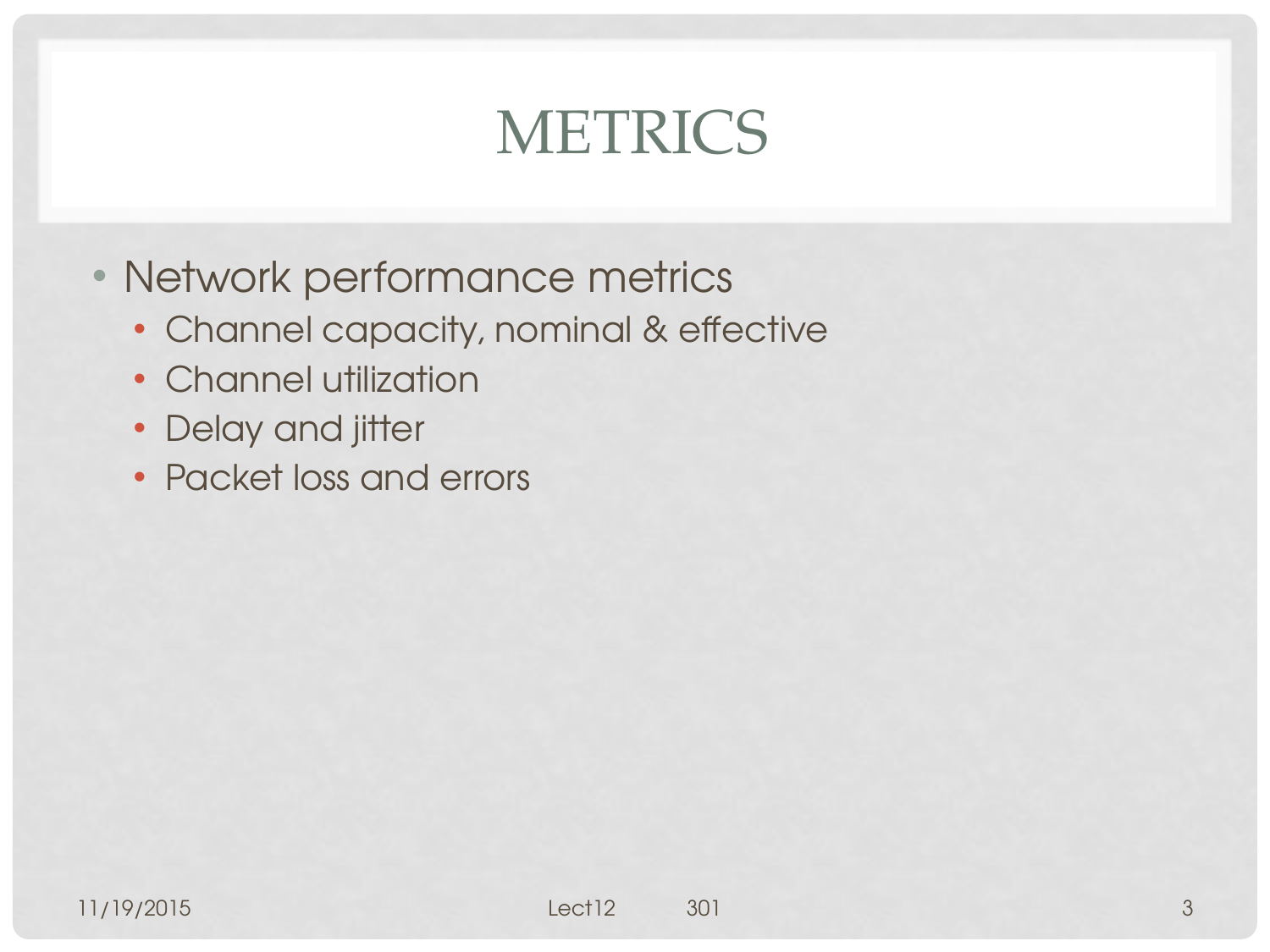

# Metrics
Network performance metrics
Channel capacity, nominal & effective
Channel utilization
Delay and jitter
Packet loss and errors

11/19/2015
Lect12            301
3